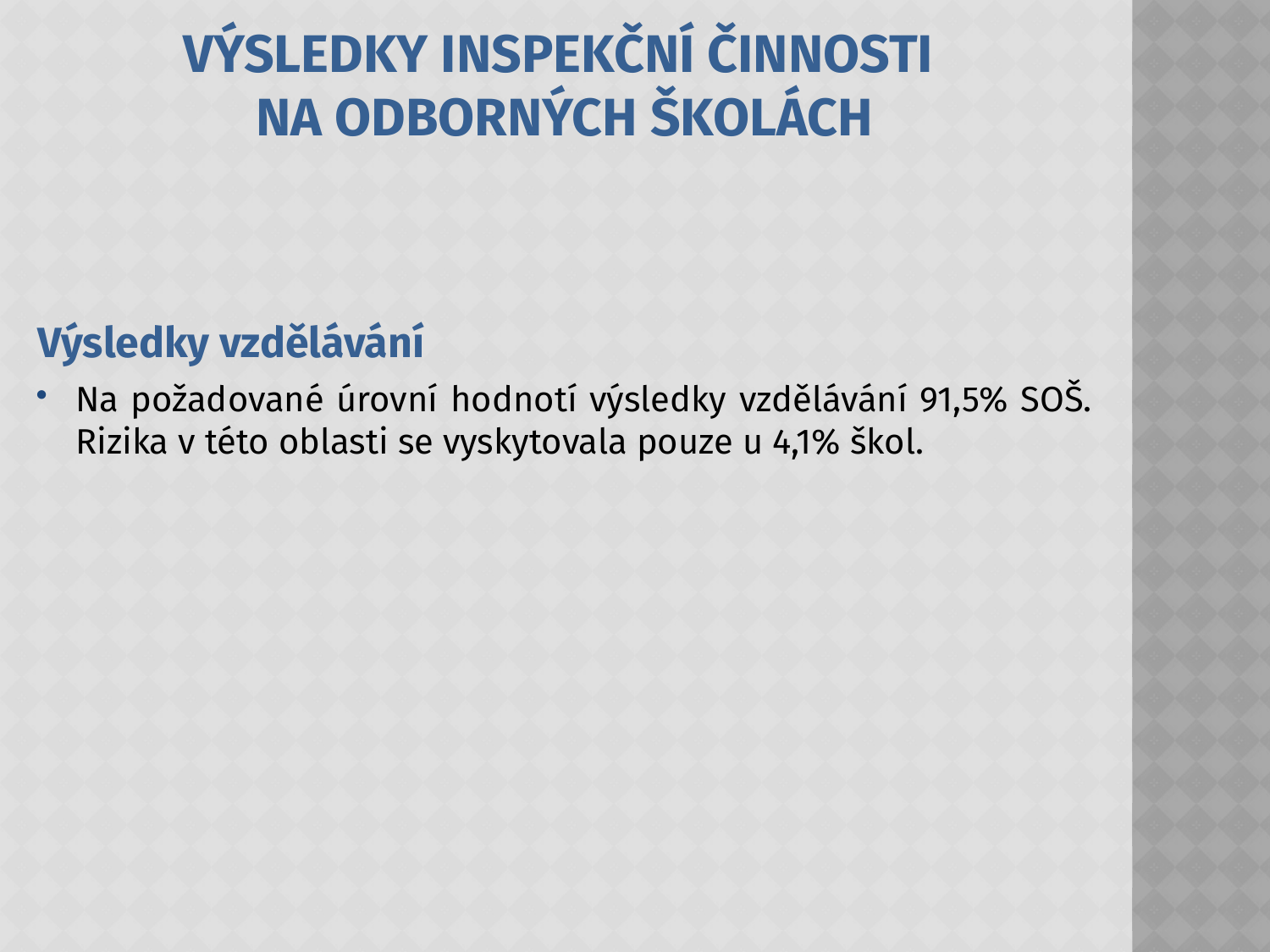

# Výsledky inspekční činnosti na odborných školách

Výsledky vzdělávání
Na požadované úrovní hodnotí výsledky vzdělávání 91,5% SOŠ. Rizika v této oblasti se vyskytovala pouze u 4,1% škol.